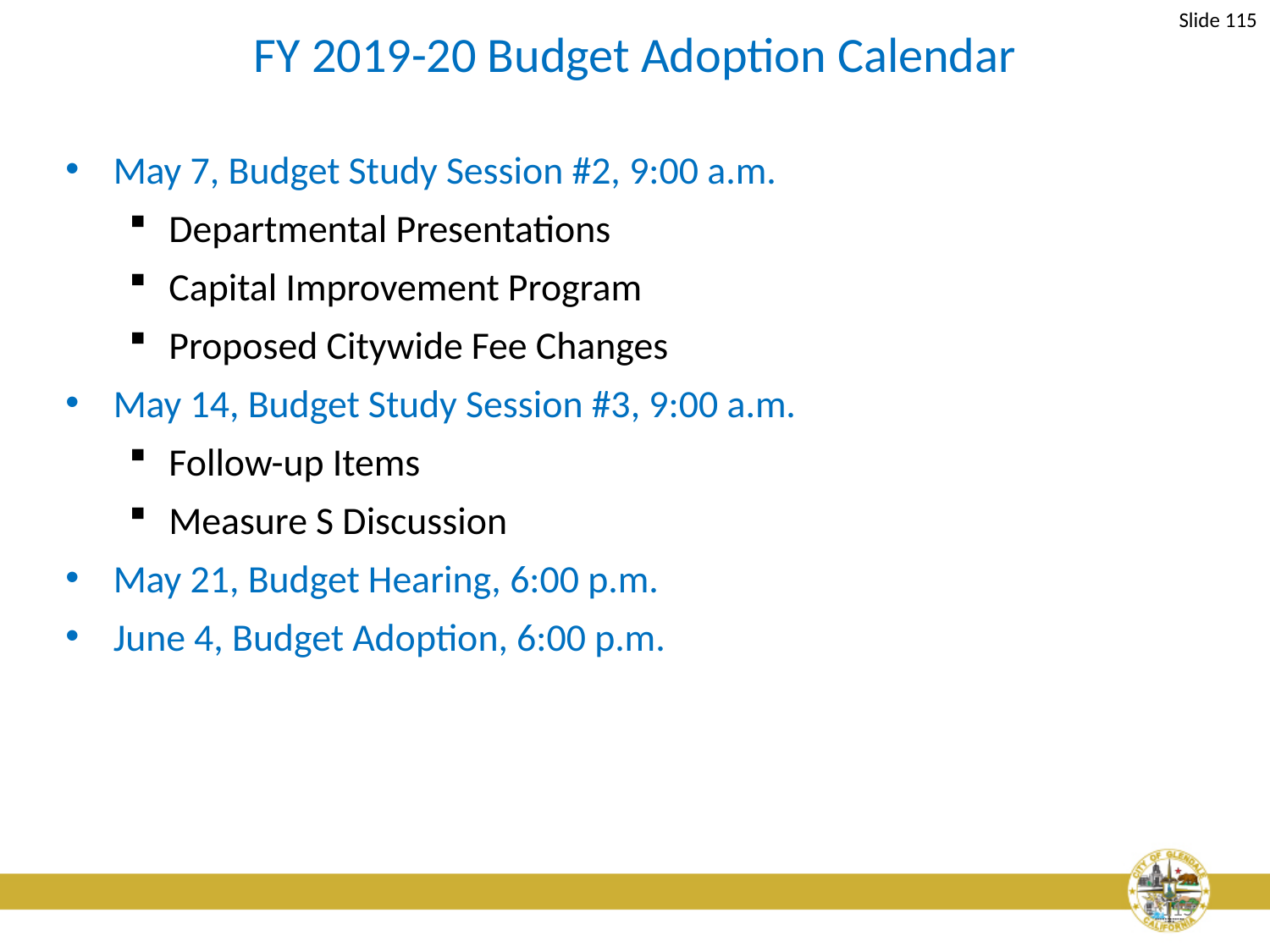

Slide 115
# FY 2019-20 Budget Adoption Calendar
May 7, Budget Study Session #2, 9:00 a.m.
Departmental Presentations
Capital Improvement Program
Proposed Citywide Fee Changes
May 14, Budget Study Session #3, 9:00 a.m.
Follow-up Items
Measure S Discussion
May 21, Budget Hearing, 6:00 p.m.
June 4, Budget Adoption, 6:00 p.m.

115